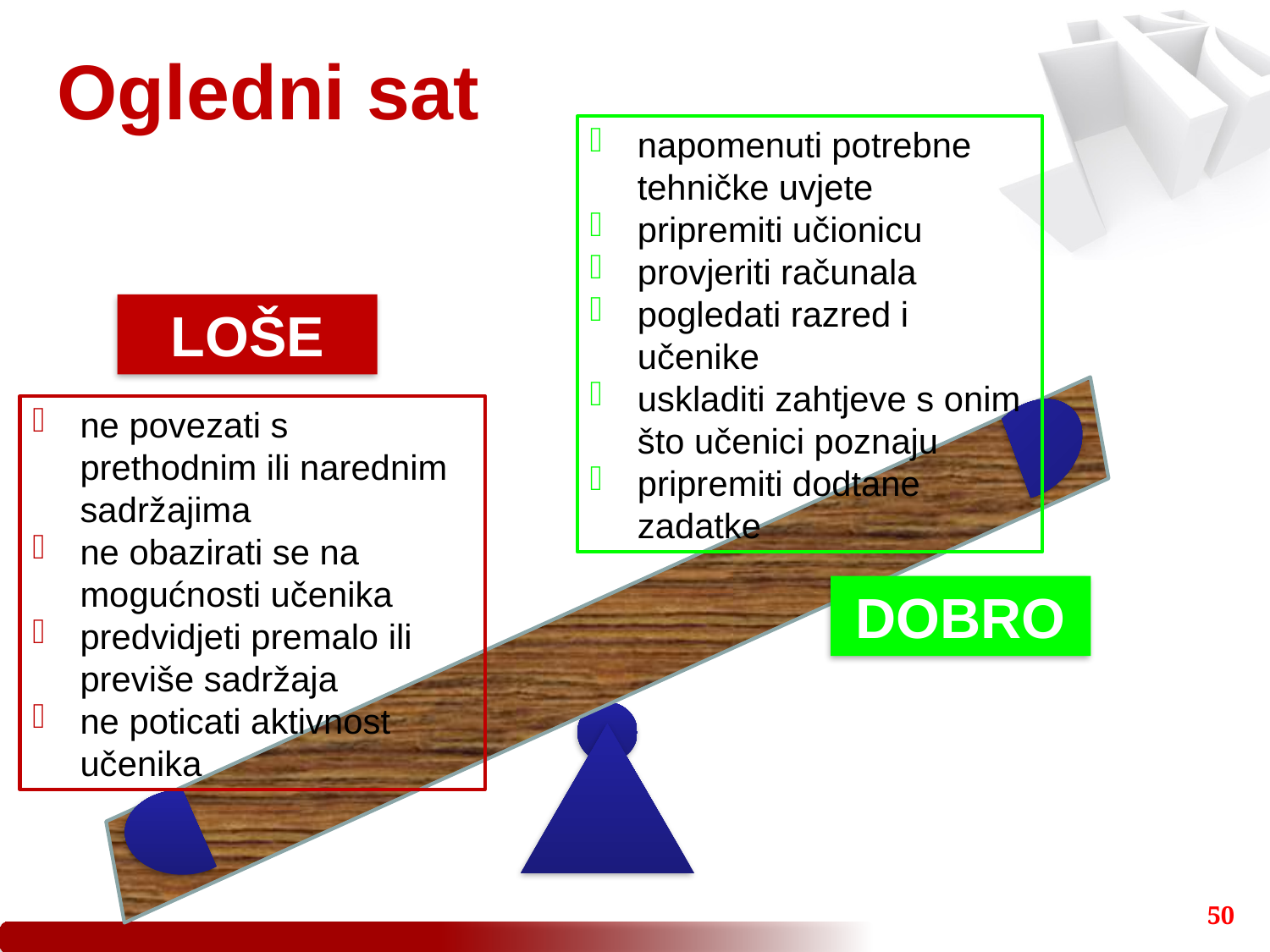

Ogledni sat
napomenuti potrebne tehničke uvjete
pripremiti učionicu
provjeriti računala
pogledati razred i učenike
uskladiti zahtjeve s onim što učenici poznaju
pripremiti dodtane zadatke
LOŠE
ne povezati s prethodnim ili narednim sadržajima
ne obazirati se na mogućnosti učenika
predvidjeti premalo ili previše sadržaja
ne poticati aktivnost učenika

DOBRO